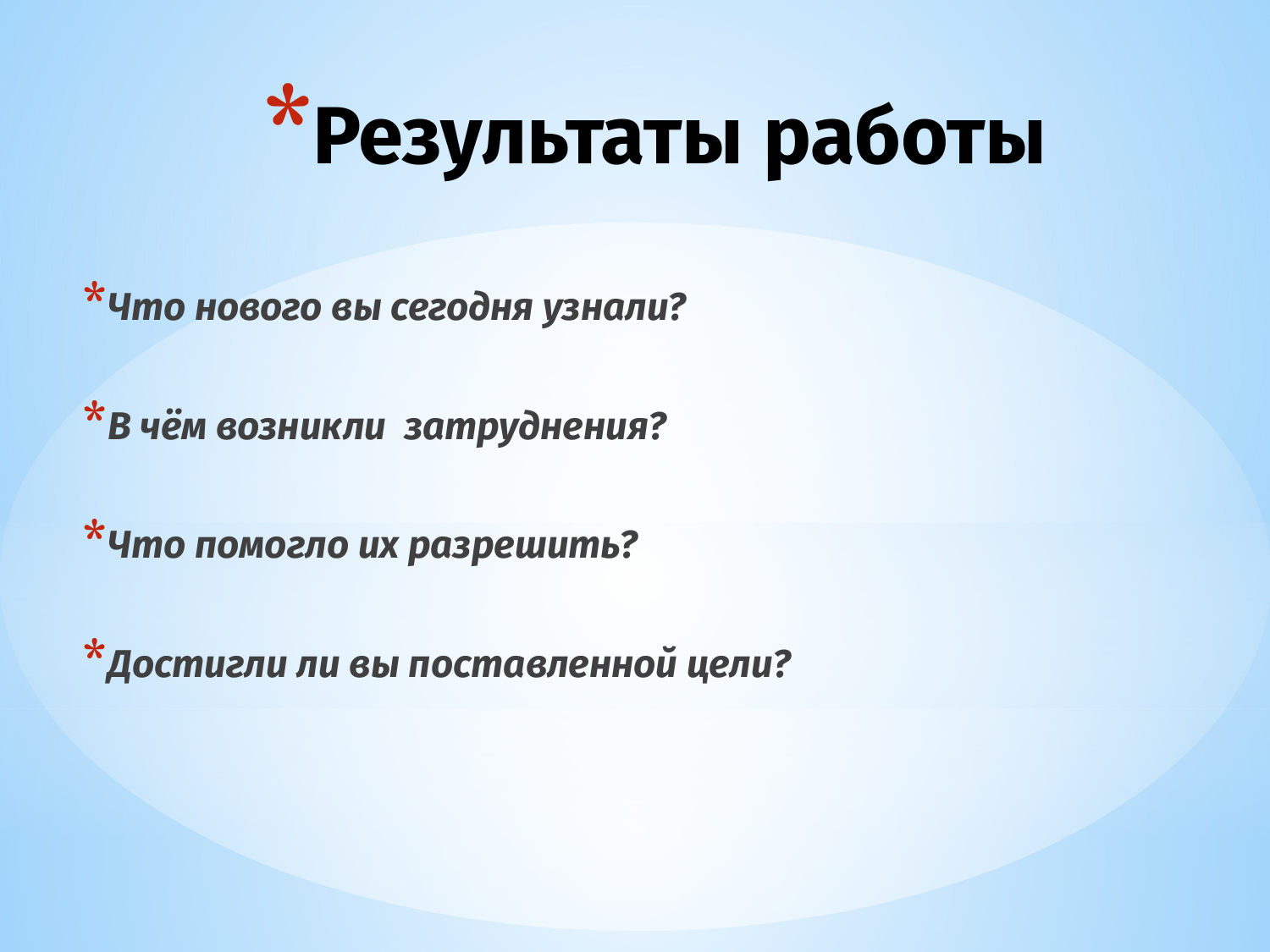

# Результаты работы
Что нового вы сегодня узнали?

В чём возникли  затруднения?

Что помогло их разрешить?

Достигли ли вы поставленной цели?